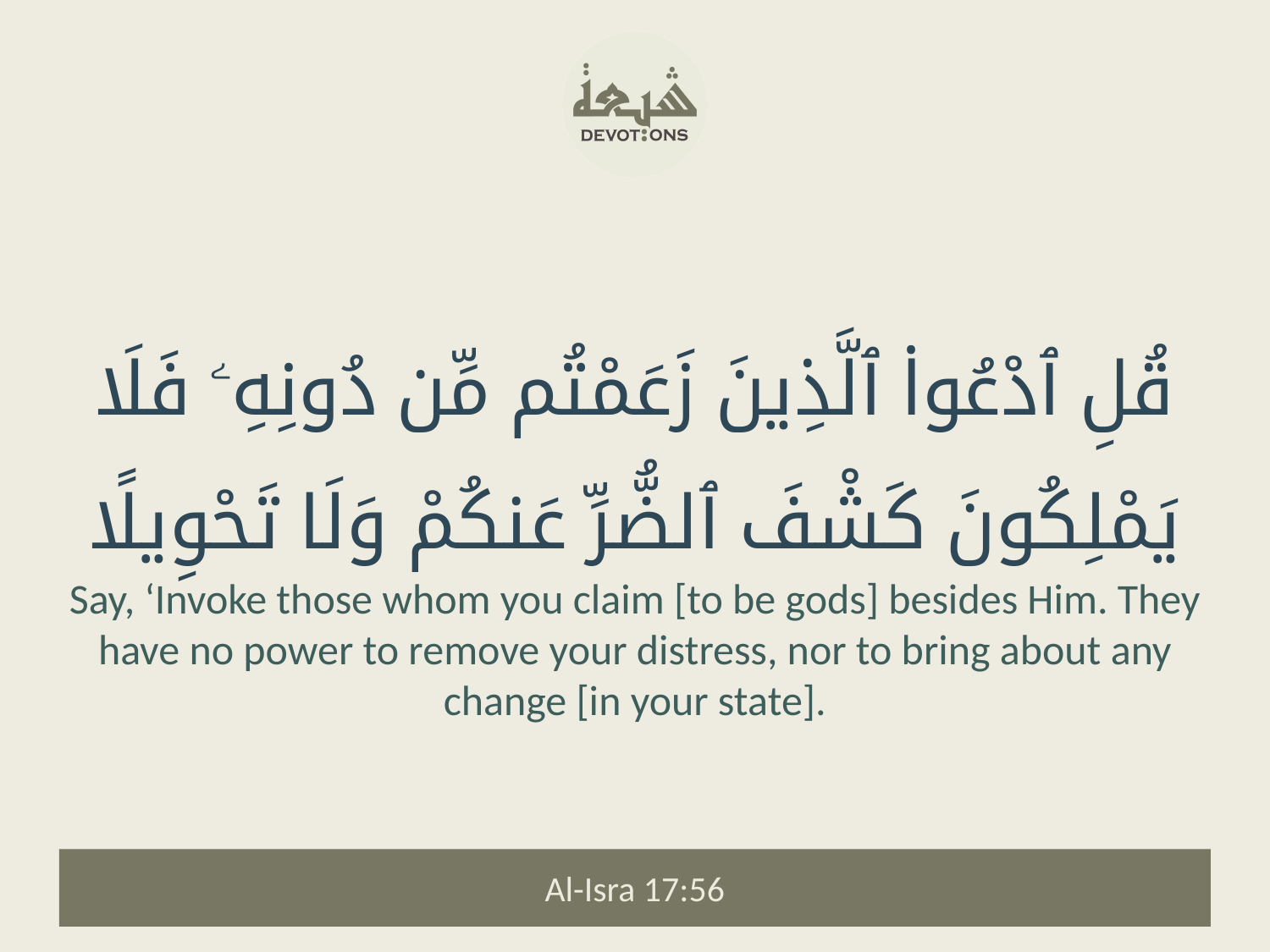

قُلِ ٱدْعُوا۟ ٱلَّذِينَ زَعَمْتُم مِّن دُونِهِۦ فَلَا يَمْلِكُونَ كَشْفَ ٱلضُّرِّ عَنكُمْ وَلَا تَحْوِيلًا
Say, ‘Invoke those whom you claim [to be gods] besides Him. They have no power to remove your distress, nor to bring about any change [in your state].
Al-Isra 17:56